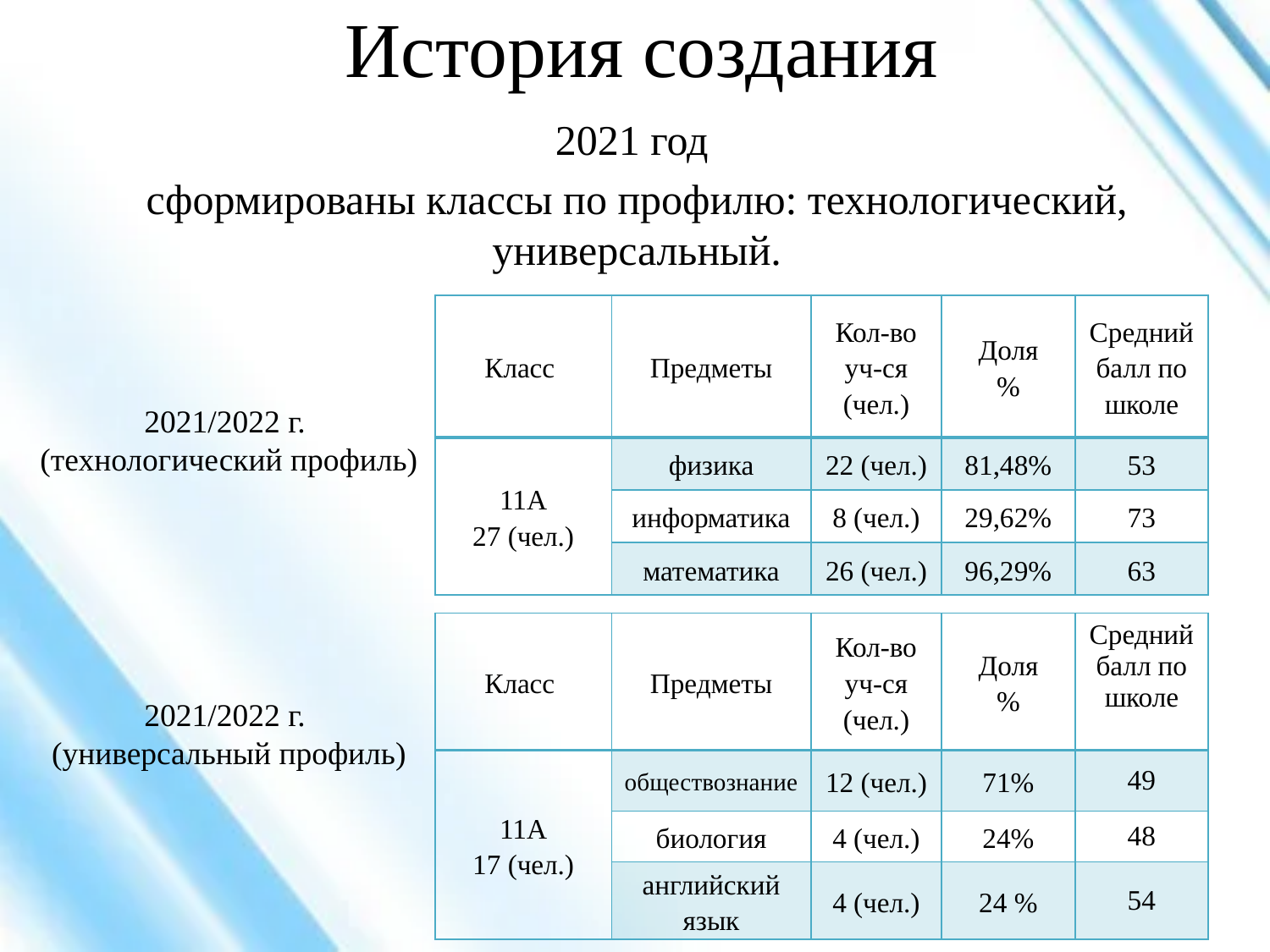

# История создания
2021 год
сформированы классы по профилю: технологический, универсальный.
| Класс | Предметы | Кол-во уч-ся (чел.) | Доля % | Средний балл по школе |
| --- | --- | --- | --- | --- |
| 11А 27 (чел.) | физика | 22 (чел.) | 81,48% | 53 |
|  | информатика | 8 (чел.) | 29,62% | 73 |
|  | математика | 26 (чел.) | 96,29% | 63 |
2021/2022 г.
 (технологический профиль)

| Класс | Предметы | Кол-во уч-ся (чел.) | Доля % | Средний балл по школе |
| --- | --- | --- | --- | --- |
| 11А 17 (чел.) | обществознание | 12 (чел.) | 71% | 49 |
|  | биология | 4 (чел.) | 24% | 48 |
|  | английский язык | 4 (чел.) | 24 % | 54 |
2021/2022 г.
 (универсальный профиль)